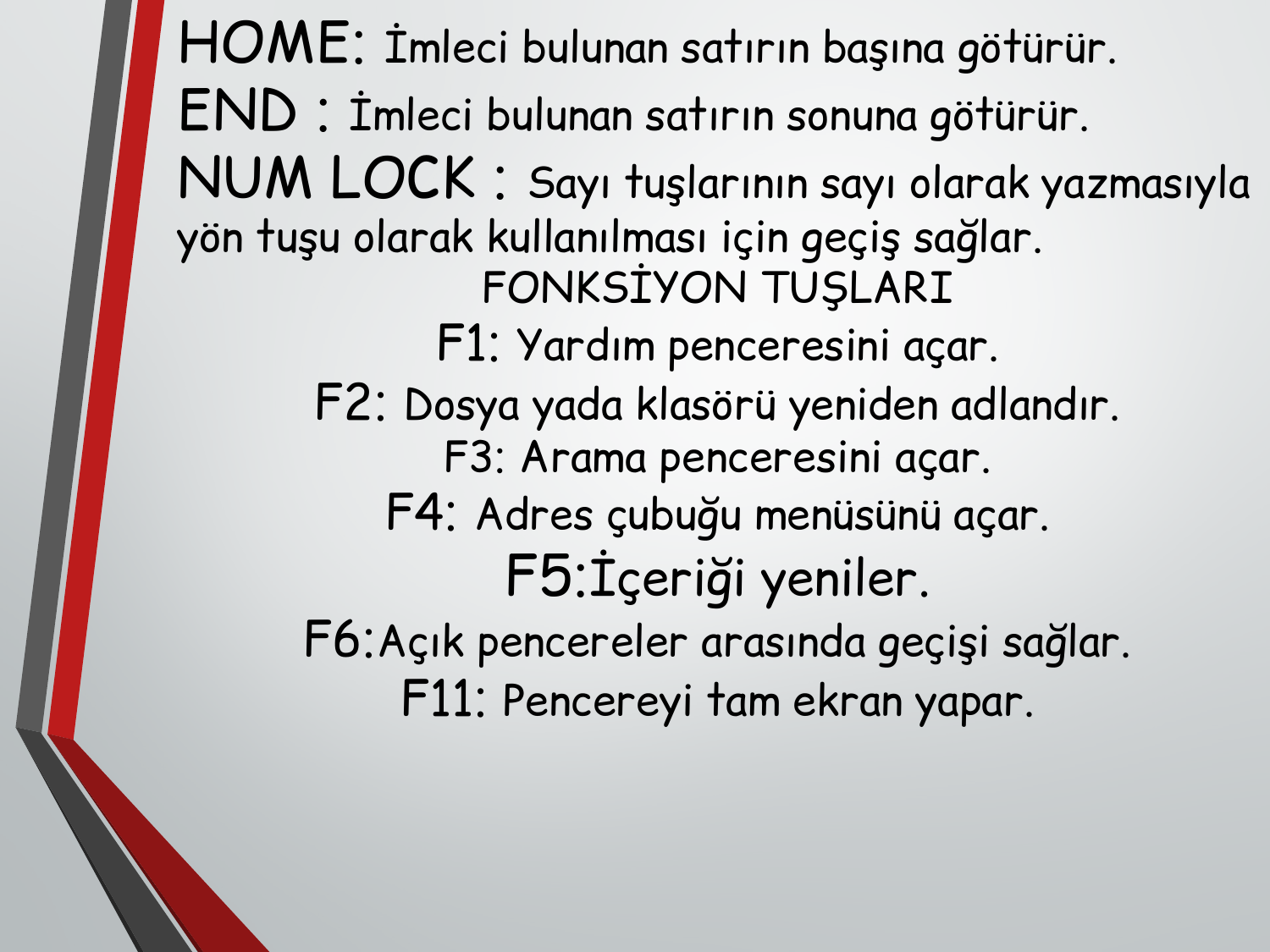

HOME: İmleci bulunan satırın başına götürür.
END : İmleci bulunan satırın sonuna götürür.
NUM LOCK : Sayı tuşlarının sayı olarak yazmasıyla yön tuşu olarak kullanılması için geçiş sağlar.
FONKSİYON TUŞLARI
F1: Yardım penceresini açar.
F2: Dosya yada klasörü yeniden adlandır.
F3: Arama penceresini açar.
F4: Adres çubuğu menüsünü açar.
F5:İçeriği yeniler.
F6:Açık pencereler arasında geçişi sağlar.
F11: Pencereyi tam ekran yapar.